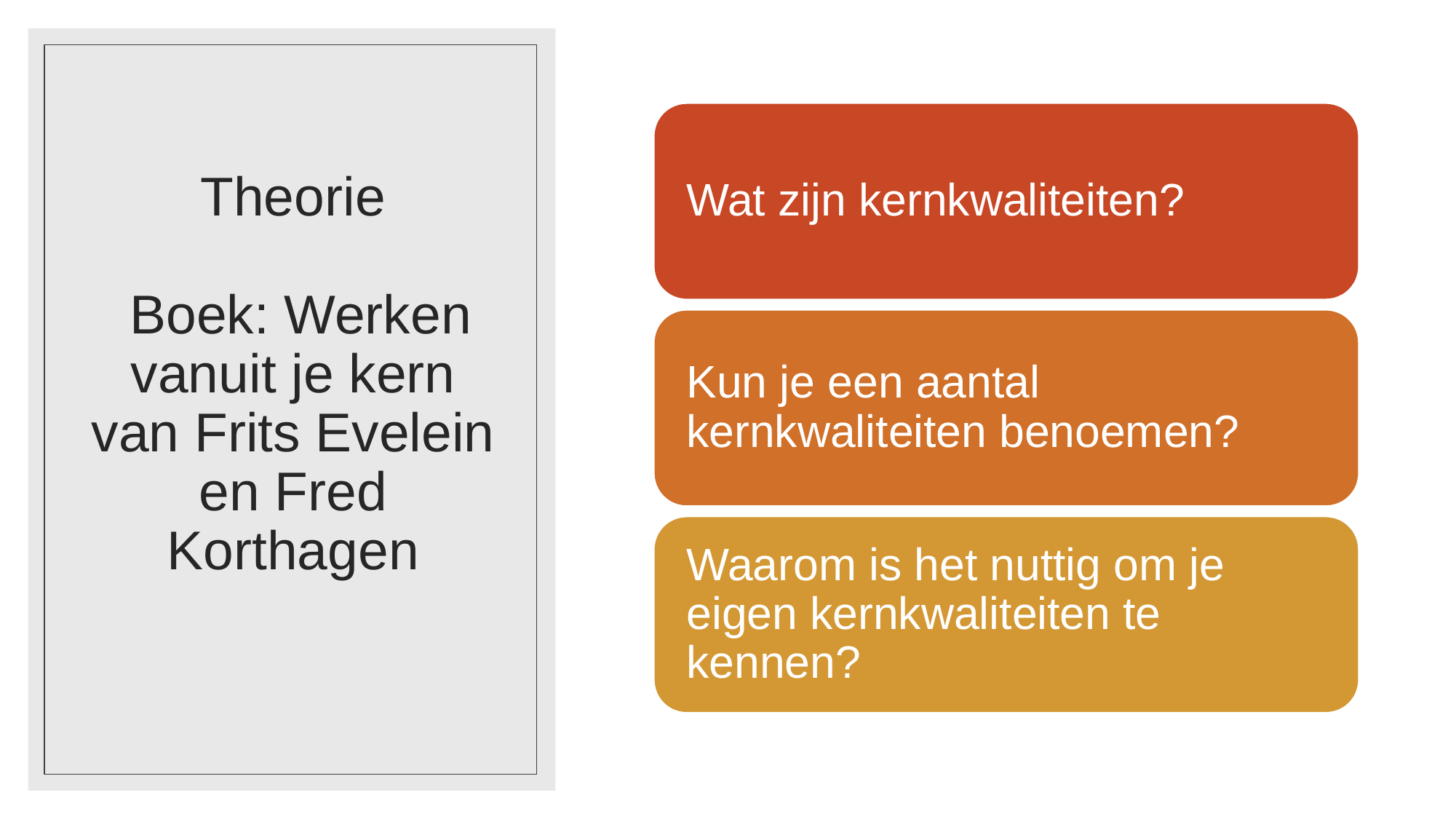

# Theorie Boek: Werken vanuit je kern van Frits Evelein en Fred Korthagen
Wat zijn kernkwaliteiten?
Kun je een aantal kernkwaliteiten benoemen?
Waarom is het nuttig om je eigen kernkwaliteiten te kennen?